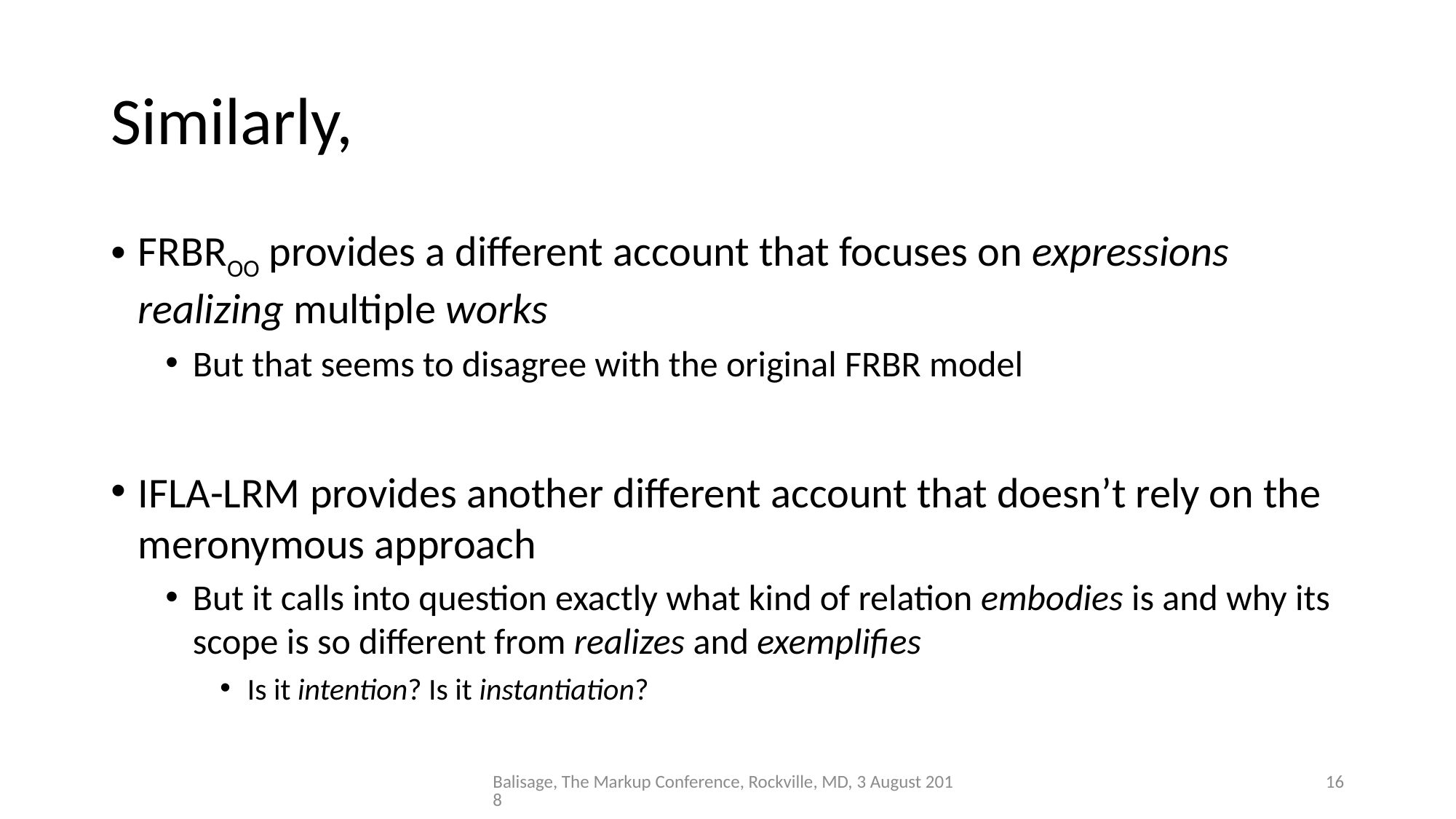

# Similarly,
FRBROO provides a different account that focuses on expressions realizing multiple works
But that seems to disagree with the original FRBR model

IFLA-LRM provides another different account that doesn’t rely on the meronymous approach
But it calls into question exactly what kind of relation embodies is and why its scope is so different from realizes and exemplifies
Is it intention? Is it instantiation?

Balisage, The Markup Conference, Rockville, MD, 3 August 2018
16